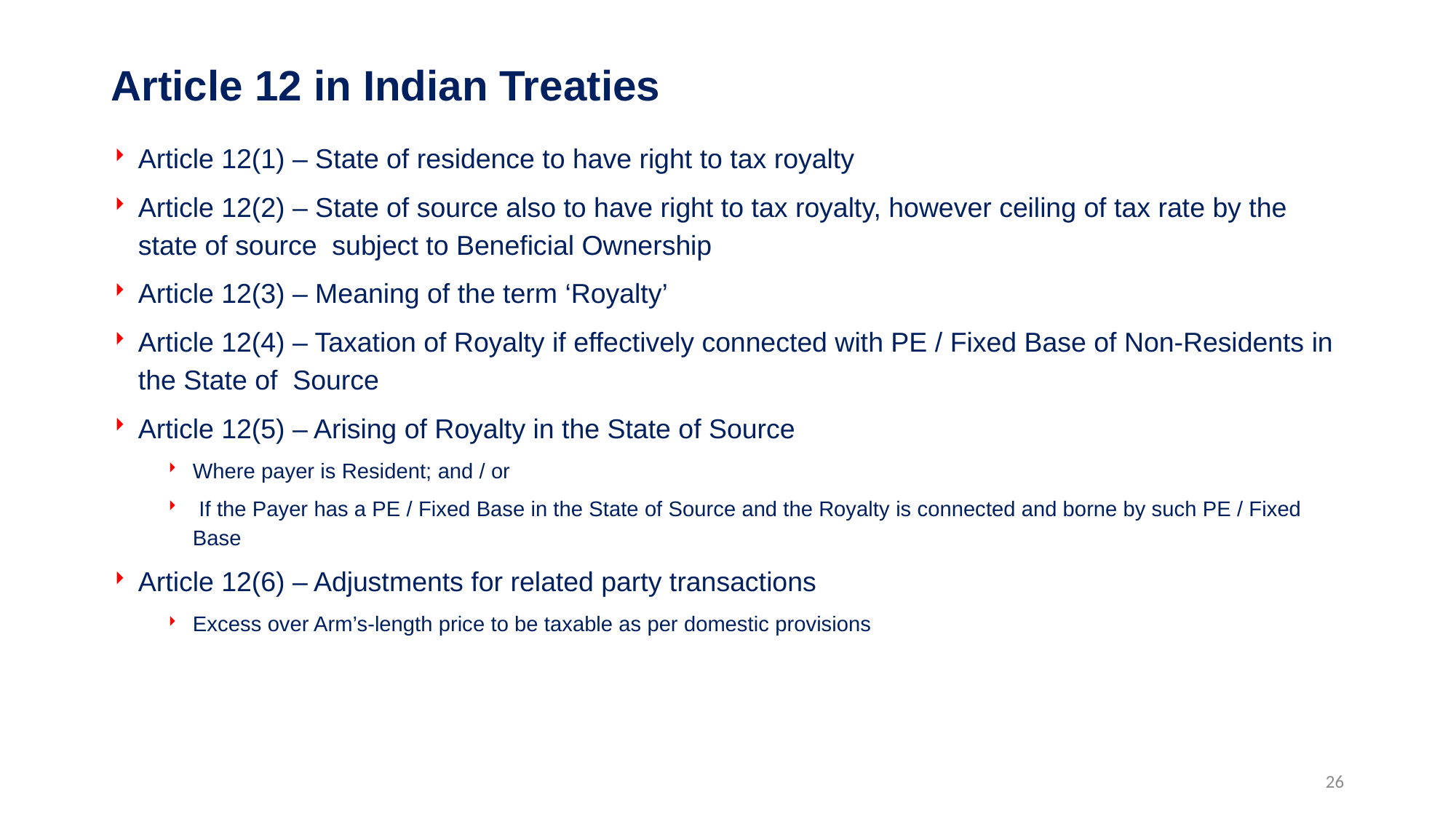

# Article 12 in Indian Treaties
Article 12(1) – State of residence to have right to tax royalty
Article 12(2) – State of source also to have right to tax royalty, however ceiling of tax rate by the state of source  subject to Beneficial Ownership
Article 12(3) – Meaning of the term ‘Royalty’
Article 12(4) – Taxation of Royalty if effectively connected with PE / Fixed Base of Non-Residents in the State of  Source
Article 12(5) – Arising of Royalty in the State of Source
Where payer is Resident; and / or
 If the Payer has a PE / Fixed Base in the State of Source and the Royalty is connected and borne by such PE / Fixed Base
Article 12(6) – Adjustments for related party transactions
Excess over Arm’s-length price to be taxable as per domestic provisions

26